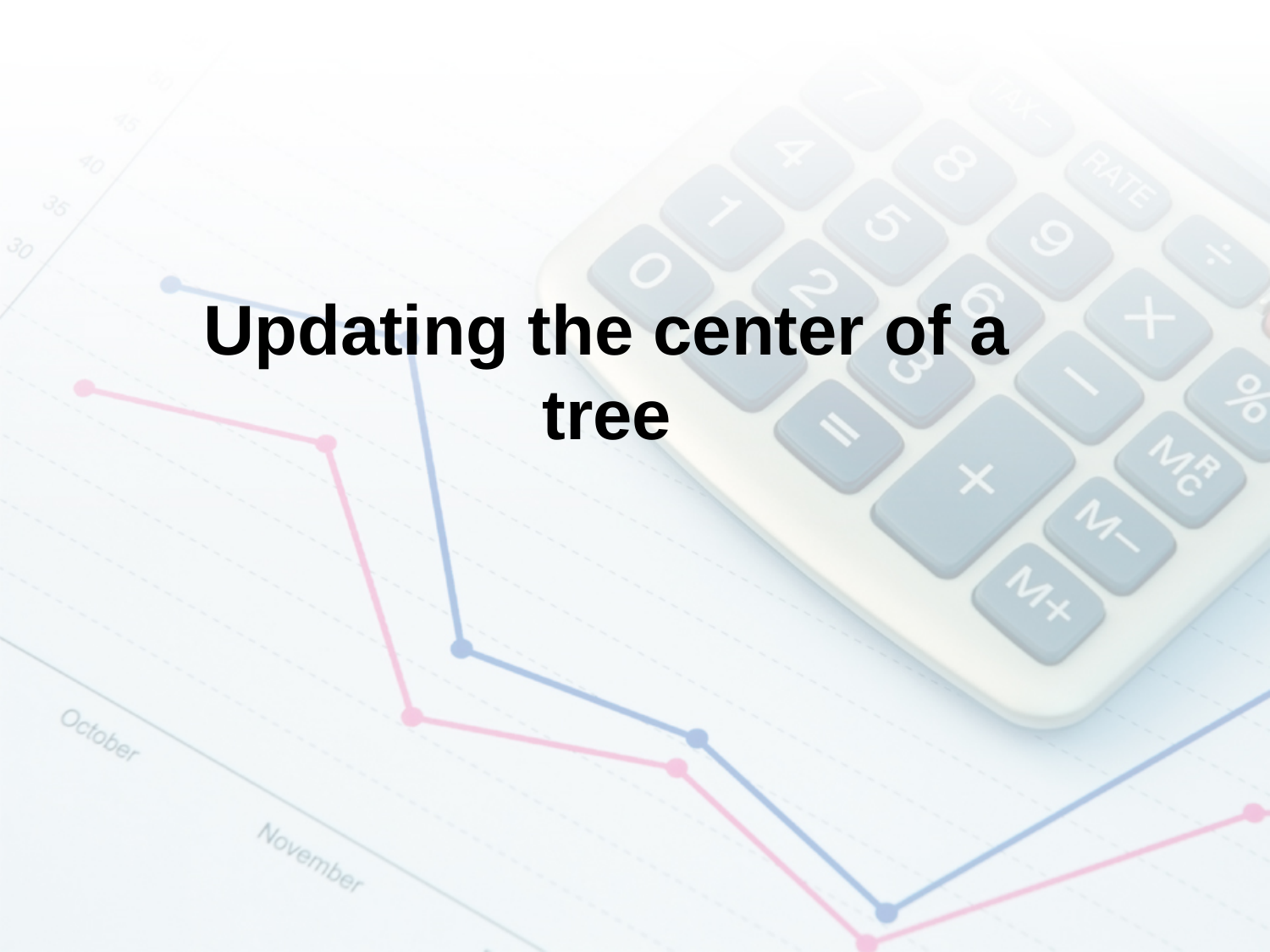

# Updating the center of a tree